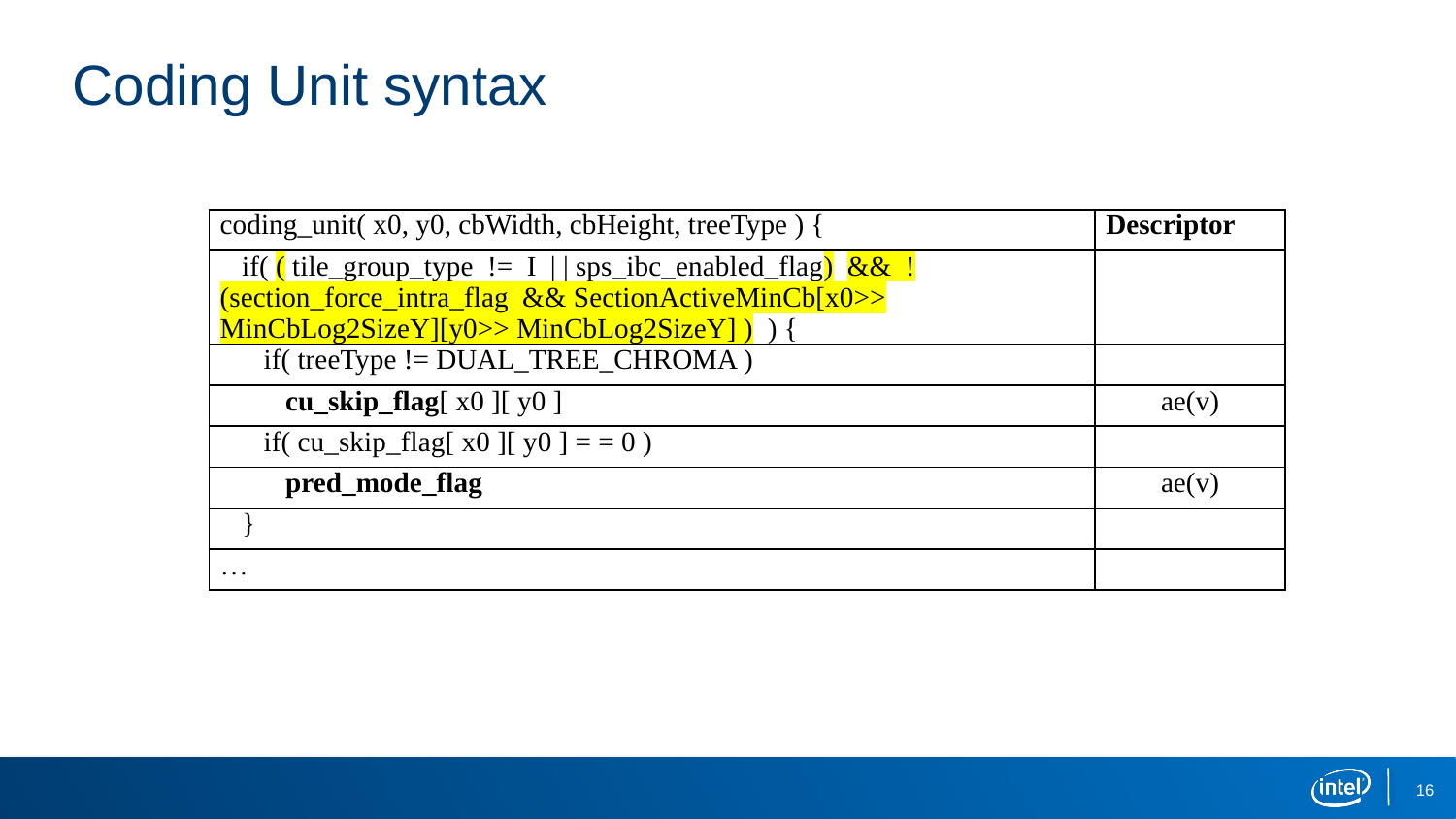

# Coding Unit syntax
| coding\_unit( x0, y0, cbWidth, cbHeight, treeType ) { | Descriptor |
| --- | --- |
| if( ( tile\_group\_type != I | | sps\_ibc\_enabled\_flag) && !(section\_force\_intra\_flag  && SectionActiveMinCb[x0>> MinCbLog2SizeY][y0>> MinCbLog2SizeY] )  ) { |  |
| if( treeType != DUAL\_TREE\_CHROMA ) |  |
| cu\_skip\_flag[ x0 ][ y0 ] | ae(v) |
| if( cu\_skip\_flag[ x0 ][ y0 ] = = 0 ) |  |
| pred\_mode\_flag | ae(v) |
| } |  |
| … |  |
16